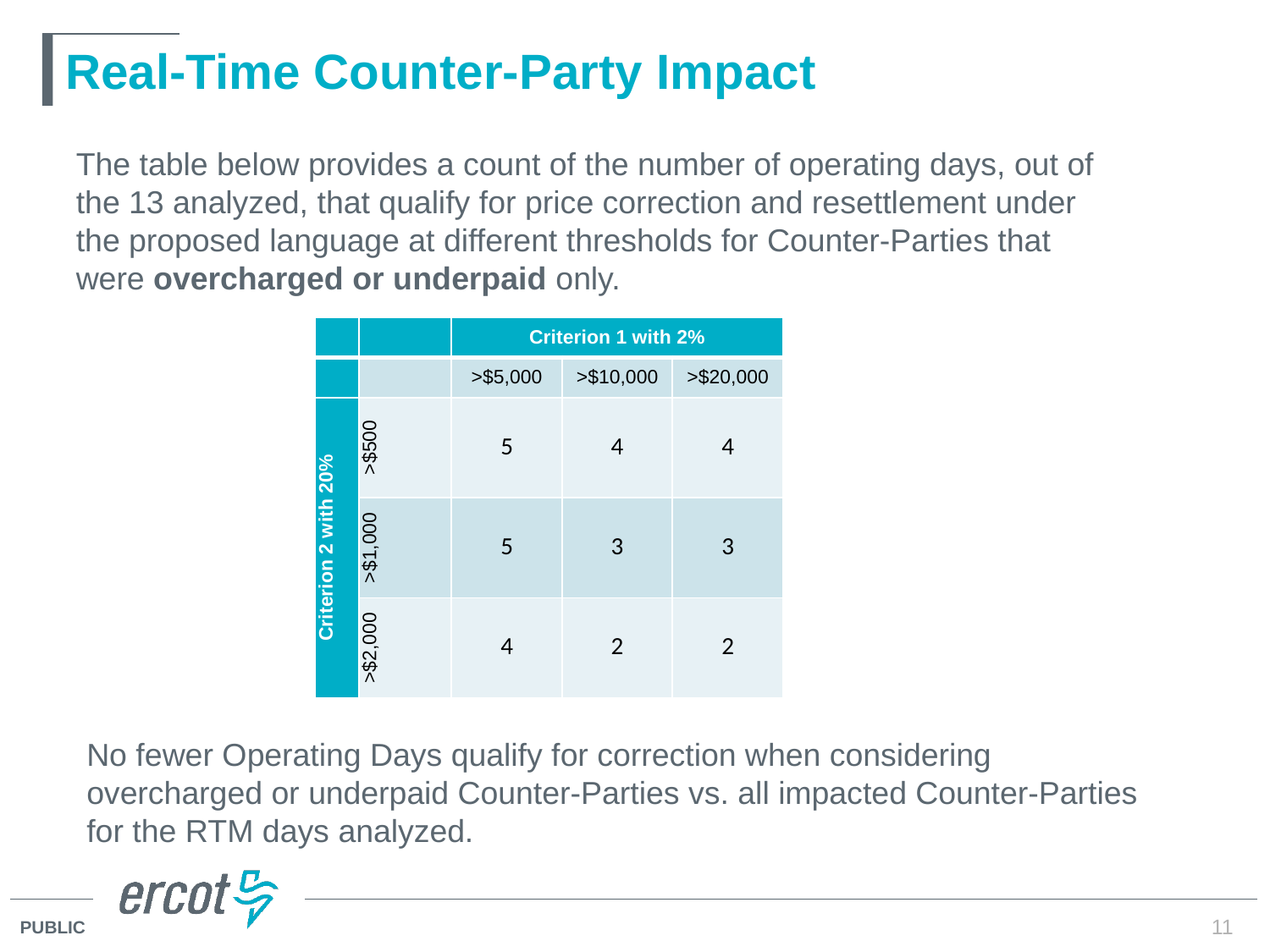

# Real-Time Counter-Party Impact
The table below provides a count of the number of operating days, out of the 13 analyzed, that qualify for price correction and resettlement under the proposed language at different thresholds for Counter-Parties that were overcharged or underpaid only.
|  |  | Criterion 1 with 2% |  |  |
| --- | --- | --- | --- | --- |
|  |  | >$5,000 | >$10,000 | >$20,000 |
| Criterion 2 with 20% | >$500 | 5 | 4 | 4 |
|  | >$1,000 | 5 | 3 | 3 |
|  | >$2,000 | 4 | 2 | 2 |
No fewer Operating Days qualify for correction when considering overcharged or underpaid Counter-Parties vs. all impacted Counter-Parties for the RTM days analyzed.
11